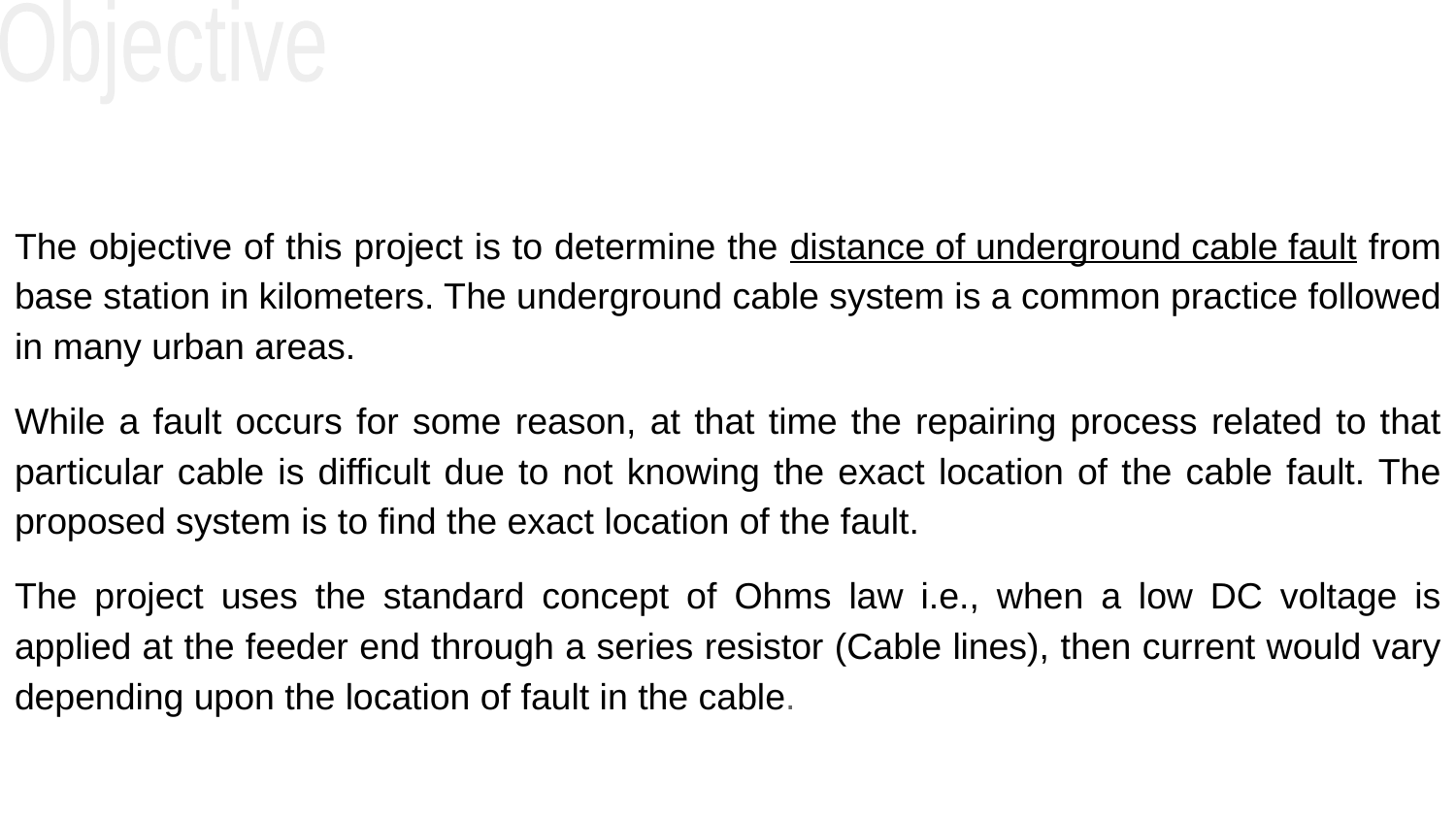

Objective
The objective of this project is to determine the distance of underground cable fault from base station in kilometers. The underground cable system is a common practice followed in many urban areas.
While a fault occurs for some reason, at that time the repairing process related to that particular cable is difficult due to not knowing the exact location of the cable fault. The proposed system is to find the exact location of the fault.
The project uses the standard concept of Ohms law i.e., when a low DC voltage is applied at the feeder end through a series resistor (Cable lines), then current would vary depending upon the location of fault in the cable.